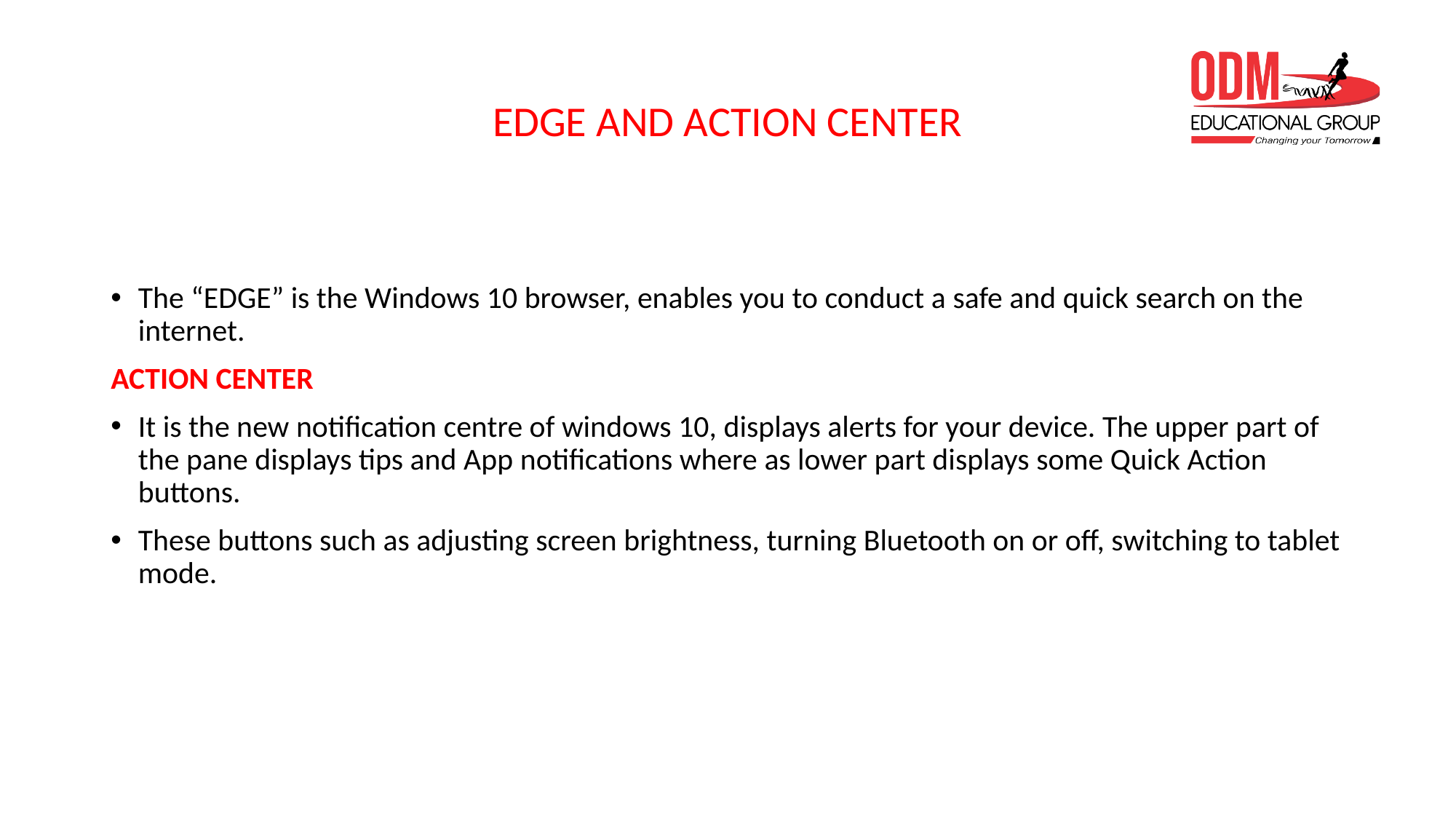

# EDGE AND ACTION CENTER

The “EDGE” is the Windows 10 browser, enables you to conduct a safe and quick search on the internet.
ACTION CENTER
It is the new notification centre of windows 10, displays alerts for your device. The upper part of the pane displays tips and App notifications where as lower part displays some Quick Action buttons.
These buttons such as adjusting screen brightness, turning Bluetooth on or off, switching to tablet mode.